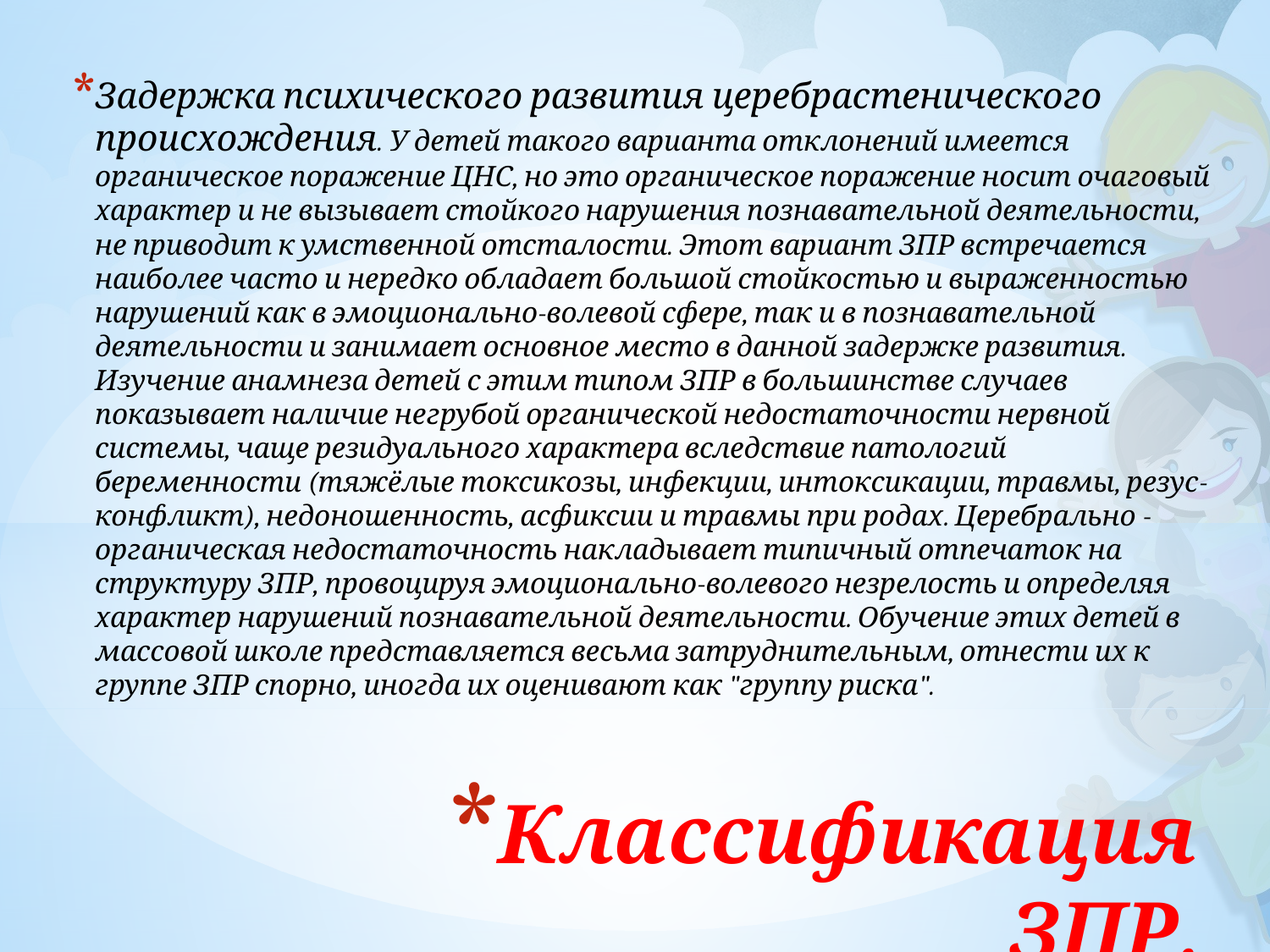

Задержка психического развития церебрастенического происхождения. У детей такого варианта отклонений имеется органическое поражение ЦНС, но это органическое поражение носит очаговый характер и не вызывает стойкого нарушения познавательной деятельности, не приводит к умственной отсталости. Этот вариант ЗПР встречается наиболее часто и нередко обладает большой стойкостью и выраженностью нарушений как в эмоционально-волевой сфере, так и в познавательной деятельности и занимает основное место в данной задержке развития. Изучение анамнеза детей с этим типом ЗПР в большинстве случаев показывает наличие негрубой органической недостаточности нервной системы, чаще резидуального характера вследствие патологий беременности (тяжёлые токсикозы, инфекции, интоксикации, травмы, резус-конфликт), недоношенность, асфиксии и травмы при родах. Церебрально - органическая недостаточность накладывает типичный отпечаток на структуру ЗПР, провоцируя эмоционально-волевого незрелость и определяя характер нарушений познавательной деятельности. Обучение этих детей в массовой школе представляется весьма затруднительным, отнести их к группе ЗПР спорно, иногда их оценивают как "группу риска".

# Классификация ЗПР.